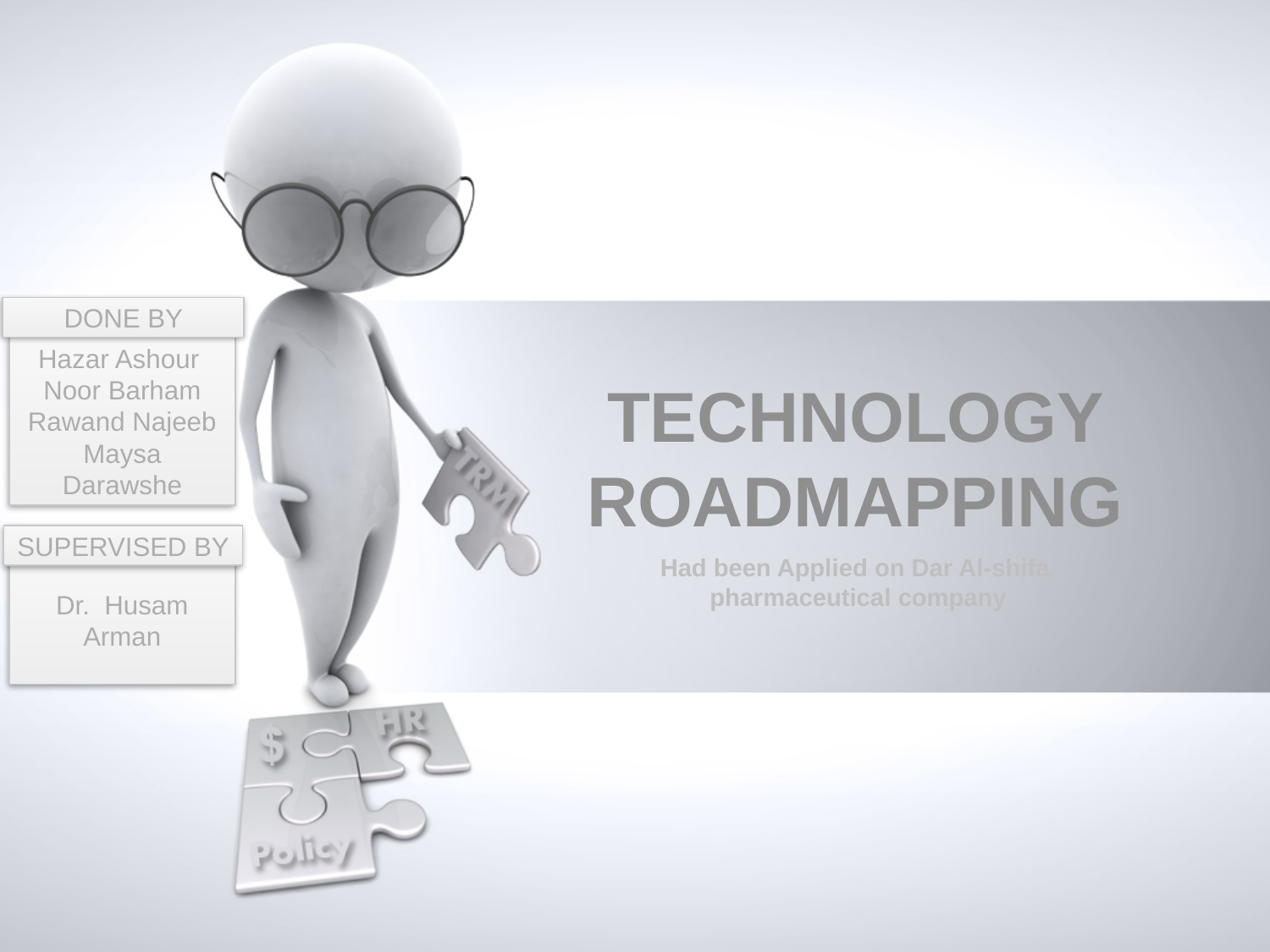

DONE BY

 Hazar Ashour
Noor Barham
Rawand Najeeb
Maysa Darawshe

# Technology RoadMapping
SUPERVISED BY
 Had been Applied on Dar Al-shifa pharmaceutical company
Dr.  Husam Arman